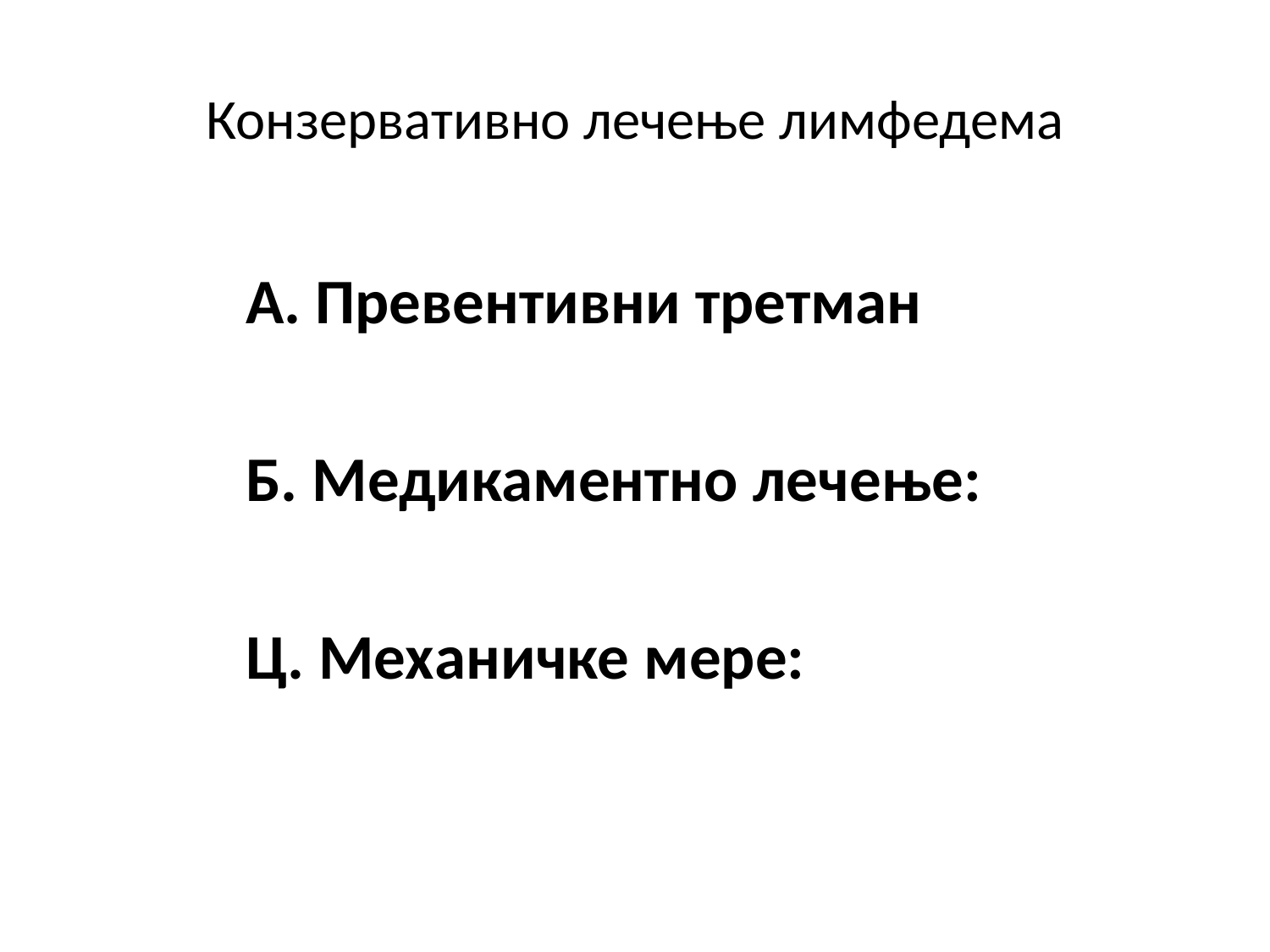

# Конзервативно лечење лимфедема
А. Превентивни третман

Б. Медикаментно лечење:

Ц. Механичке мере: